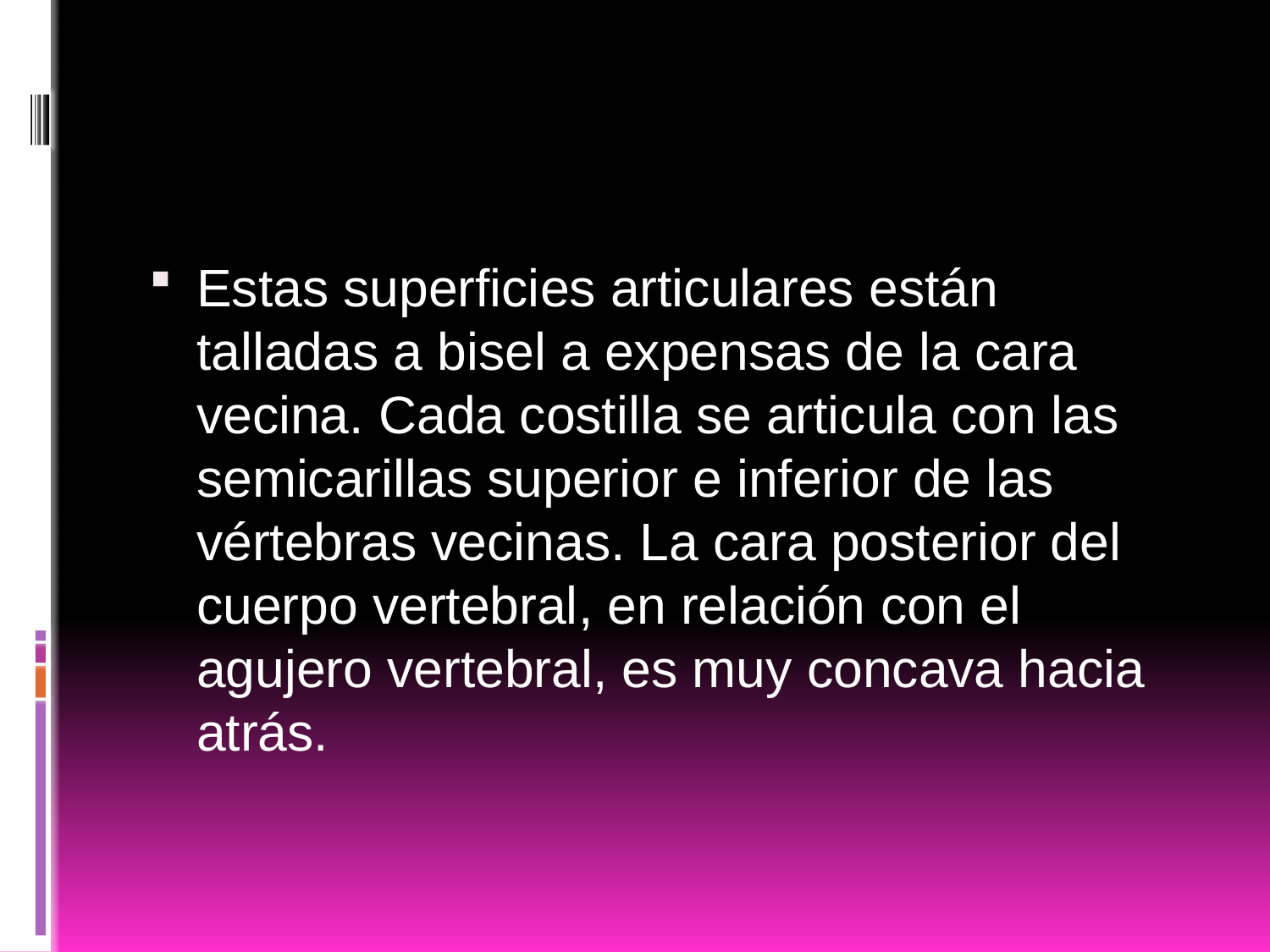

#
Estas superficies articulares están talladas a bisel a expensas de la cara vecina. Cada costilla se articula con las semicarillas superior e inferior de las vértebras vecinas. La cara posterior del cuerpo vertebral, en relación con el agujero vertebral, es muy concava hacia atrás.